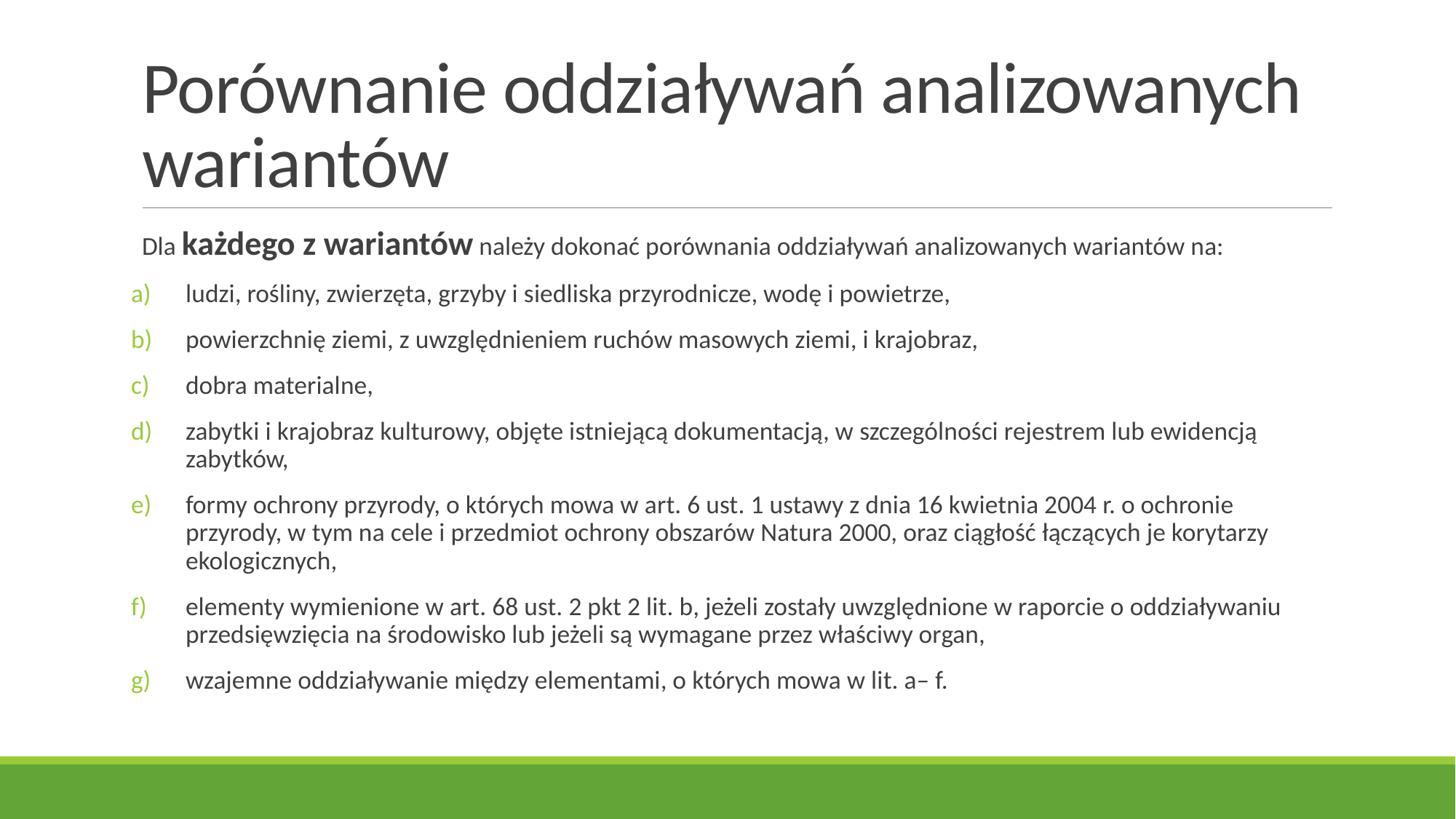

# Porównanie oddziaływań analizowanych wariantów
Dla każdego z wariantów należy dokonać porównania oddziaływań analizowanych wariantów na:
ludzi, rośliny, zwierzęta, grzyby i siedliska przyrodnicze, wodę i powietrze,
powierzchnię ziemi, z uwzględnieniem ruchów masowych ziemi, i krajobraz,
dobra materialne,
zabytki i krajobraz kulturowy, objęte istniejącą dokumentacją, w szczególności rejestrem lub ewidencją zabytków,
formy ochrony przyrody, o których mowa w art. 6 ust. 1 ustawy z dnia 16 kwietnia 2004 r. o ochronie przyrody, w tym na cele i przedmiot ochrony obszarów Natura 2000, oraz ciągłość łączących je korytarzy ekologicznych,
elementy wymienione w art. 68 ust. 2 pkt 2 lit. b, jeżeli zostały uwzględnione w raporcie o oddziaływaniu przedsięwzięcia na środowisko lub jeżeli są wymagane przez właściwy organ,
wzajemne oddziaływanie między elementami, o których mowa w lit. a– f.